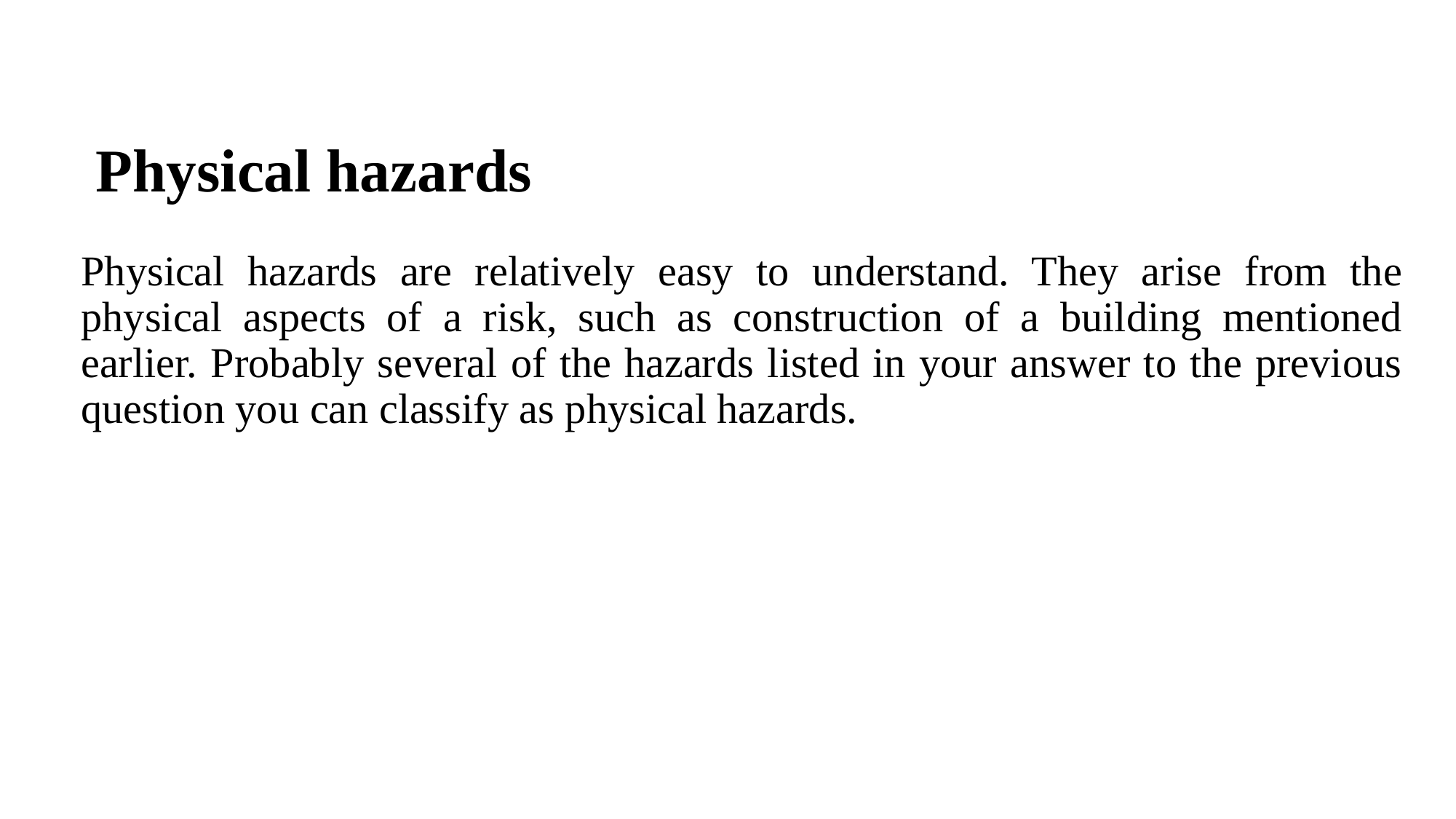

# Physical hazards
Physical hazards are relatively easy to understand. They arise from the physical aspects of a risk, such as construction of a building mentioned earlier. Probably several of the hazards listed in your answer to the previous question you can classify as physical hazards.